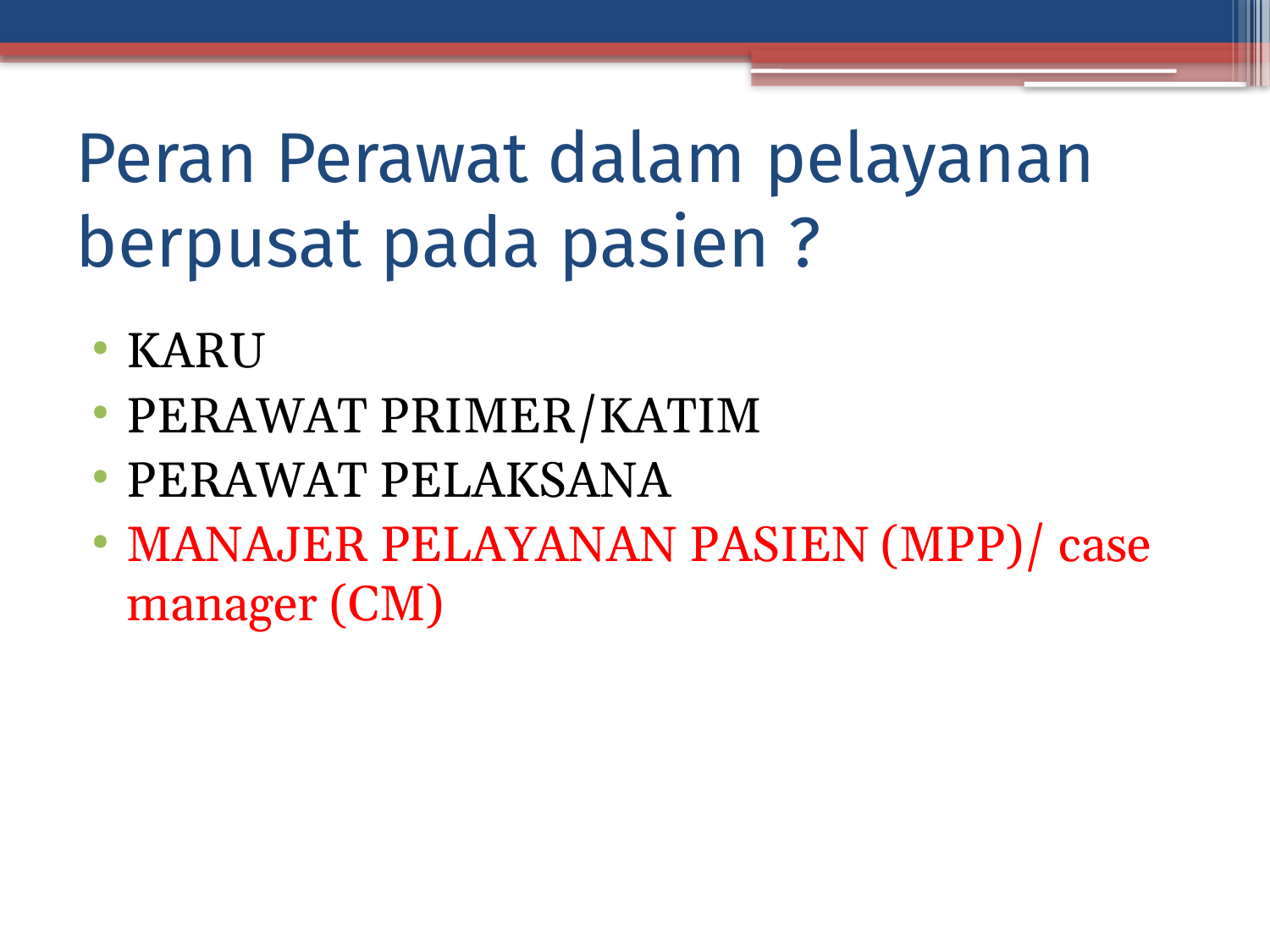

# Peran Perawat dalam pelayanan berpusat pada pasien ?
KARU
PERAWAT PRIMER/KATIM
PERAWAT PELAKSANA
MANAJER PELAYANAN PASIEN (MPP)/ case manager (CM)